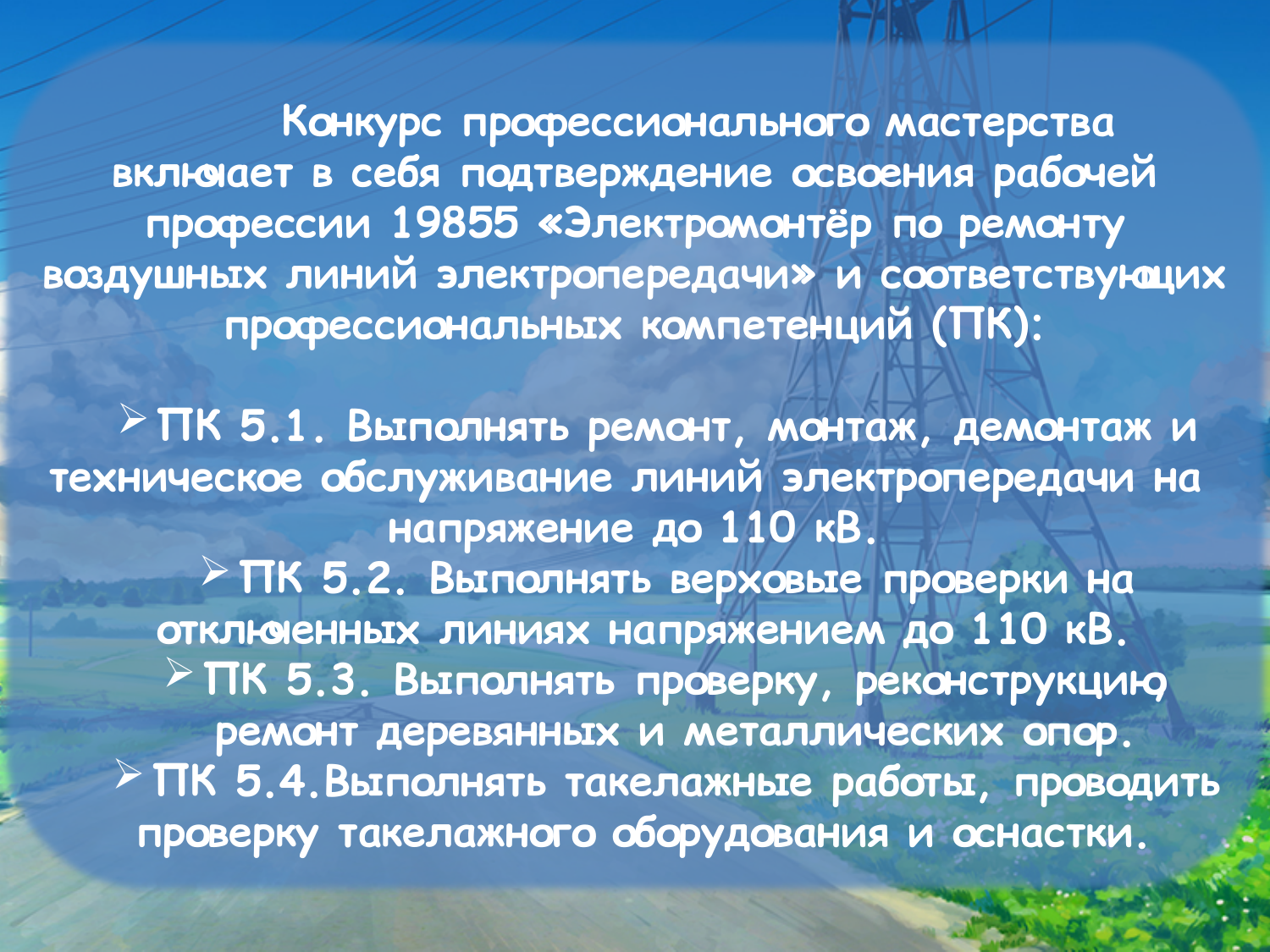

Конкурс профессионального мастерства
включает в себя подтверждение освоения рабочей
профессии 19855 «Электромонтёр по ремонту
воздушных линий электропередачи» и соответствующих
профессиональных компетенций (ПК):

ПК 5.1. Выполнять ремонт, монтаж, демонтаж и
техническое обслуживание линий электропередачи на
напряжение до 110 кВ.
ПК 5.2. Выполнять верховые проверки на
 отключенных линиях напряжением до 110 кВ.
ПК 5.3. Выполнять проверку, реконструкцию,
 ремонт деревянных и металлических опор.
ПК 5.4.Выполнять такелажные работы, проводить
 проверку такелажного оборудования и оснастки.